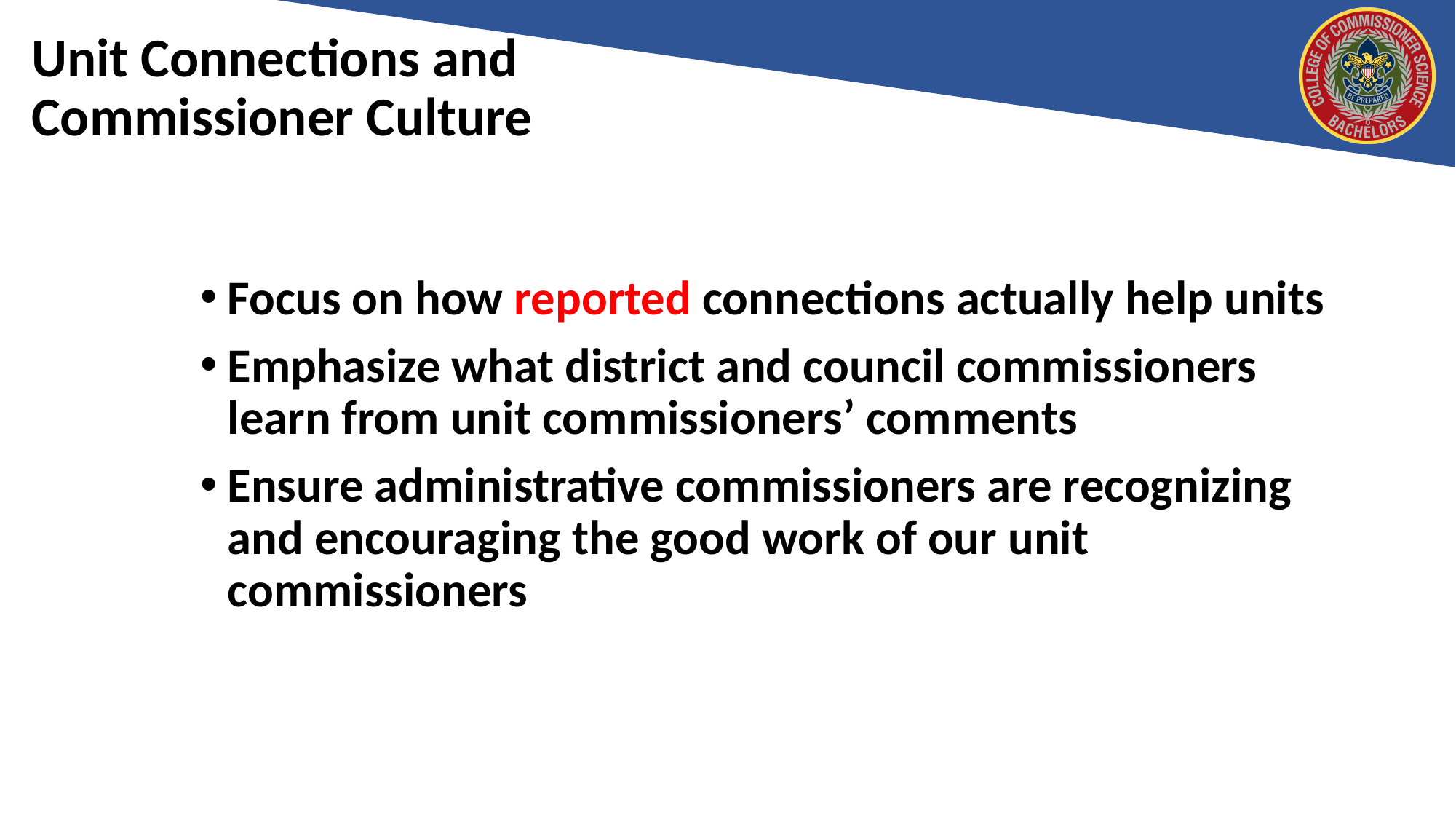

# Unit Connections and Commissioner Culture
Focus on how reported connections actually help units
Emphasize what district and council commissioners learn from unit commissioners’ comments
Ensure administrative commissioners are recognizing and encouraging the good work of our unit commissioners